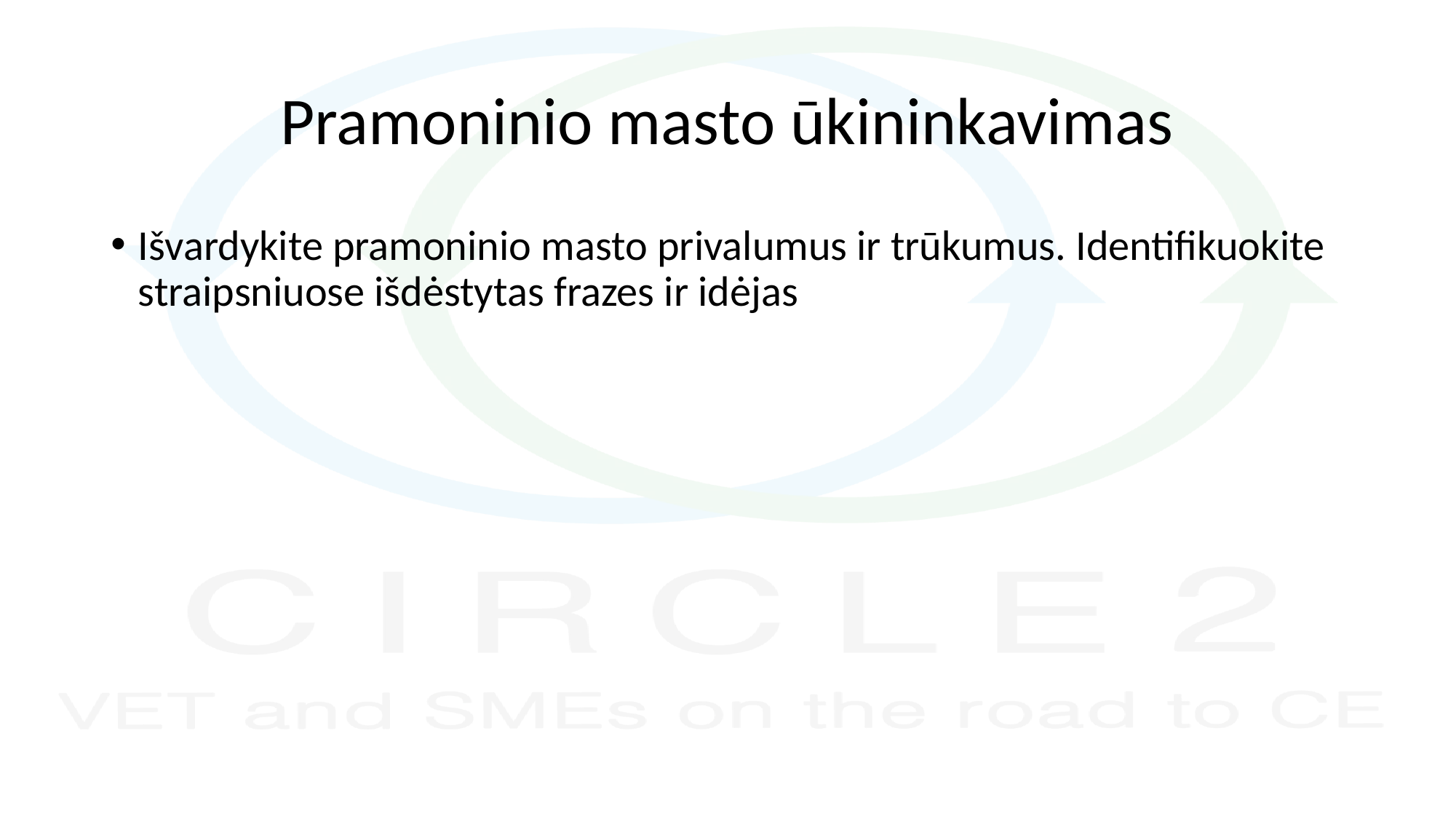

# Pramoninio masto ūkininkavimas
Išvardykite pramoninio masto privalumus ir trūkumus. Identifikuokite straipsniuose išdėstytas frazes ir idėjas